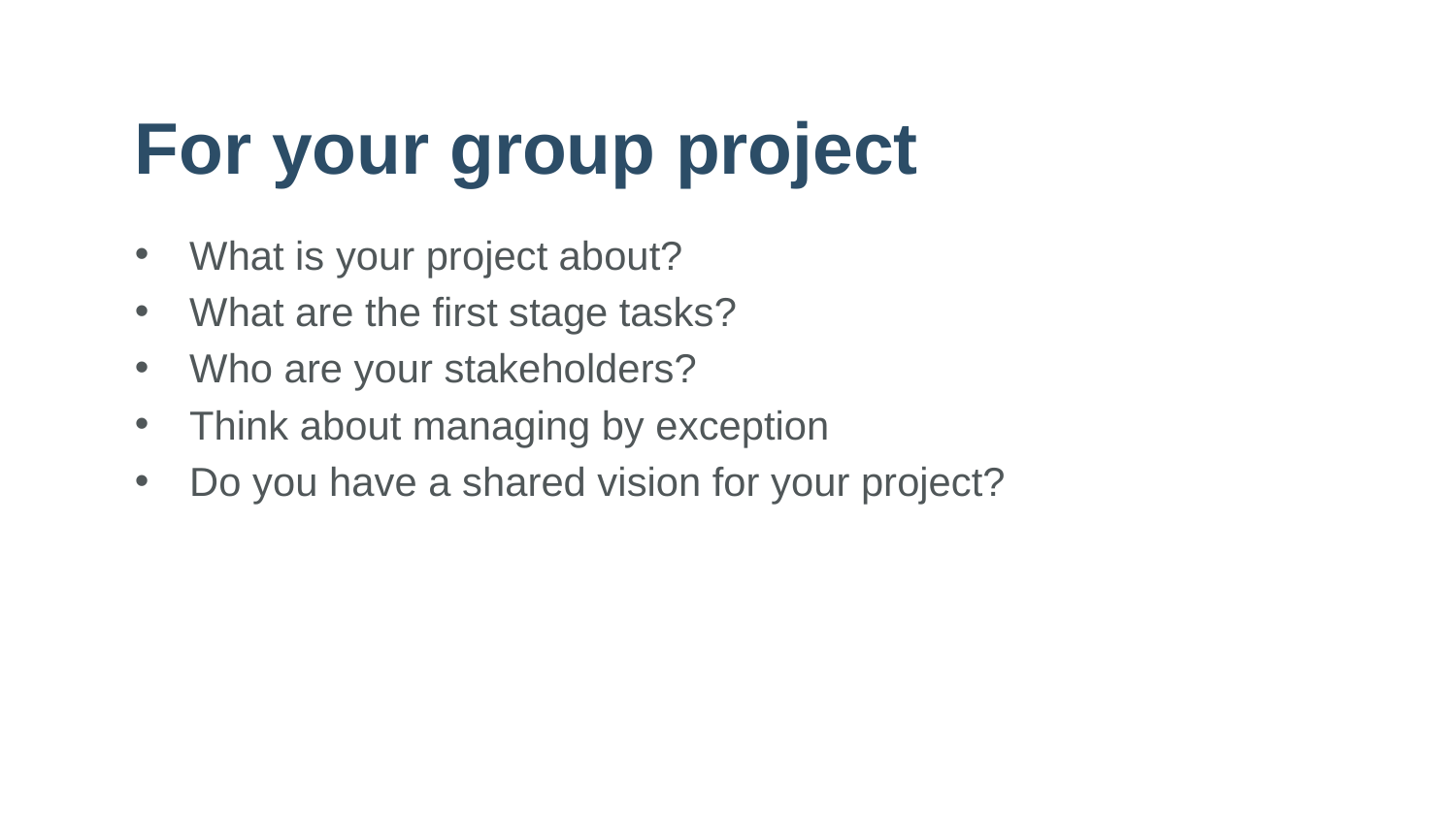

# For your group project
What is your project about?
What are the first stage tasks?
Who are your stakeholders?
Think about managing by exception
Do you have a shared vision for your project?